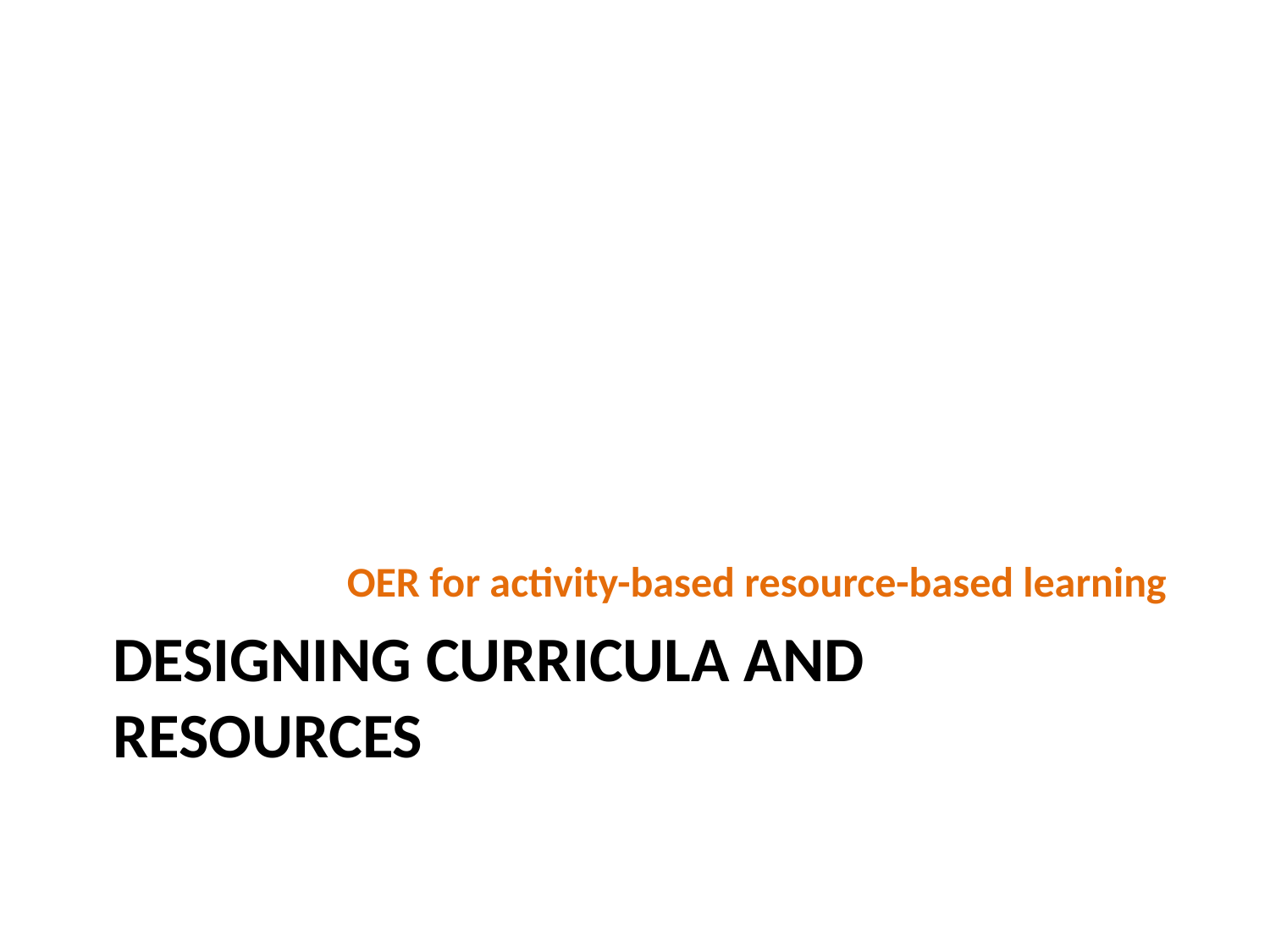

OER for activity-based resource-based learning
# Designing curricula and resources